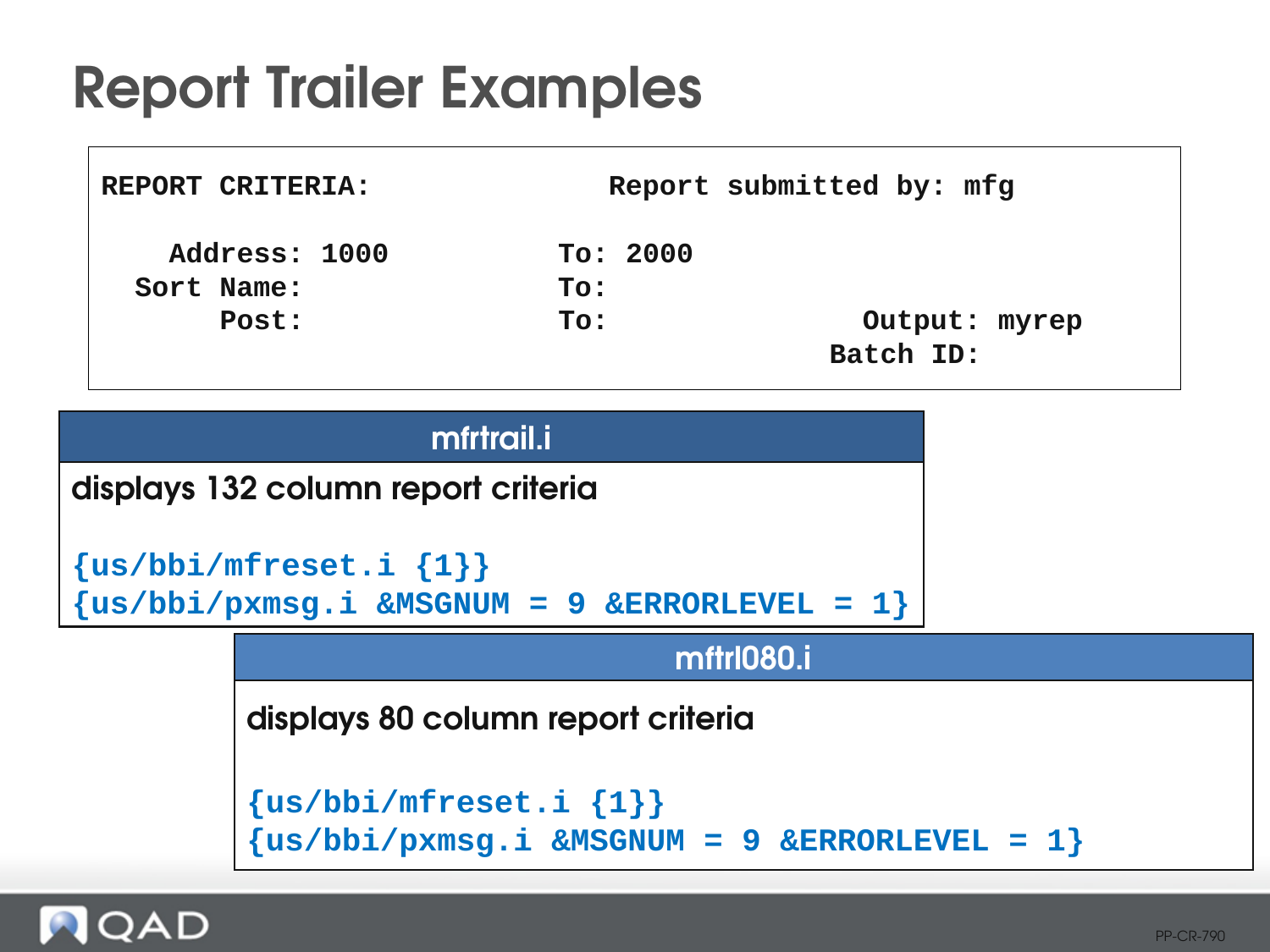

# Report Trailer Examples
REPORT CRITERIA:              Report submitted by: mfg

    Address: 1000          To: 2000
  Sort Name:               To:
       Post:               To:               Output: myrep
                                           Batch ID:
mfrtrail.i
displays 132 column report criteria

{us/bbi/mfreset.i {1}}
{us/bbi/pxmsg.i &MSGNUM = 9 &ERRORLEVEL = 1}
mftrl080.i

displays 80 column report criteria

{us/bbi/mfreset.i {1}}
{us/bbi/pxmsg.i &MSGNUM = 9 &ERRORLEVEL = 1}

PP-CR-790